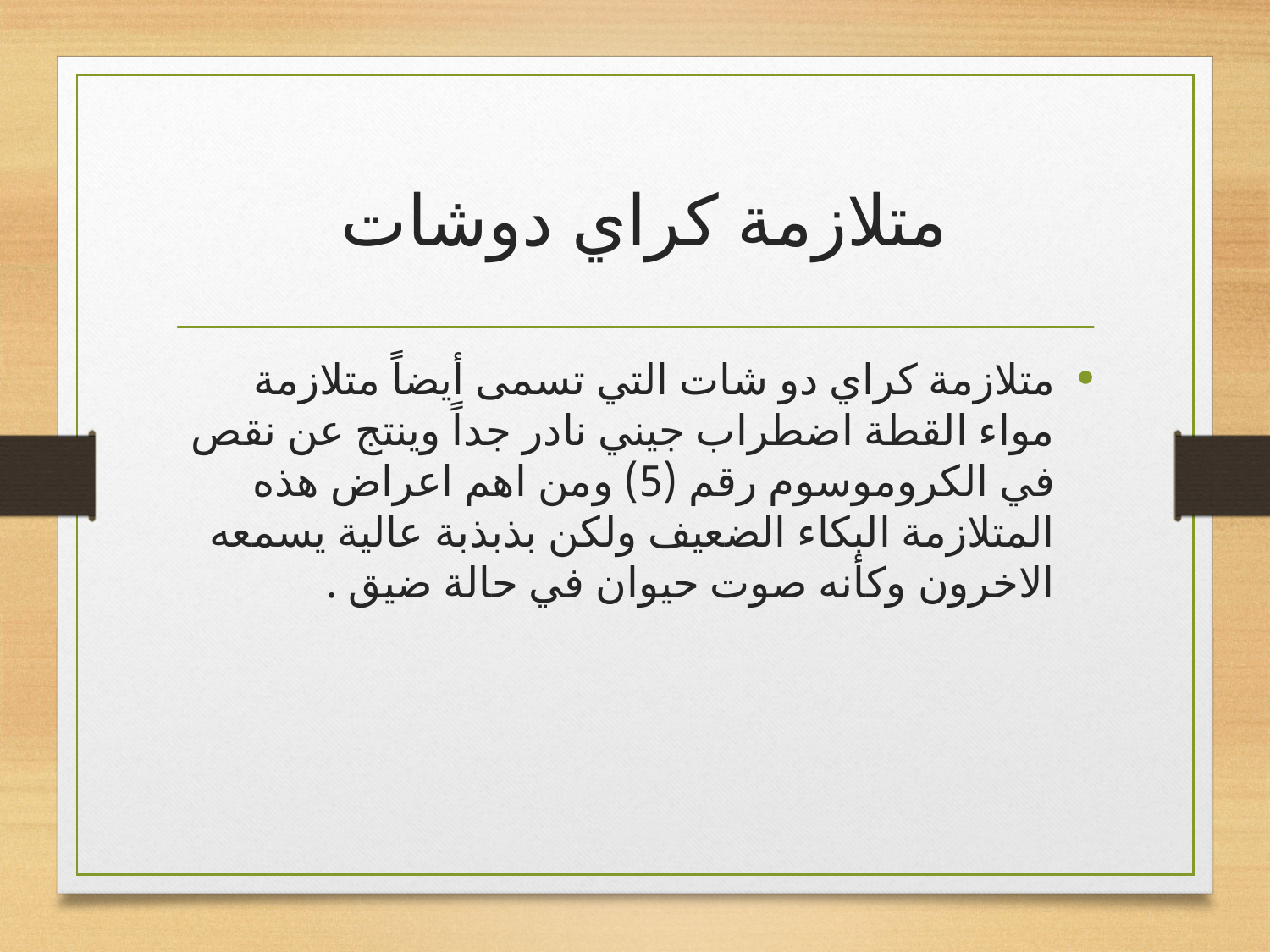

# متلازمة كراي دوشات
متلازمة كراي دو شات التي تسمى أيضاً متلازمة مواء القطة اضطراب جيني نادر جداً وينتج عن نقص في الكروموسوم رقم (5) ومن اهم اعراض هذه المتلازمة البكاء الضعيف ولكن بذبذبة عالية يسمعه الاخرون وكأنه صوت حيوان في حالة ضيق .